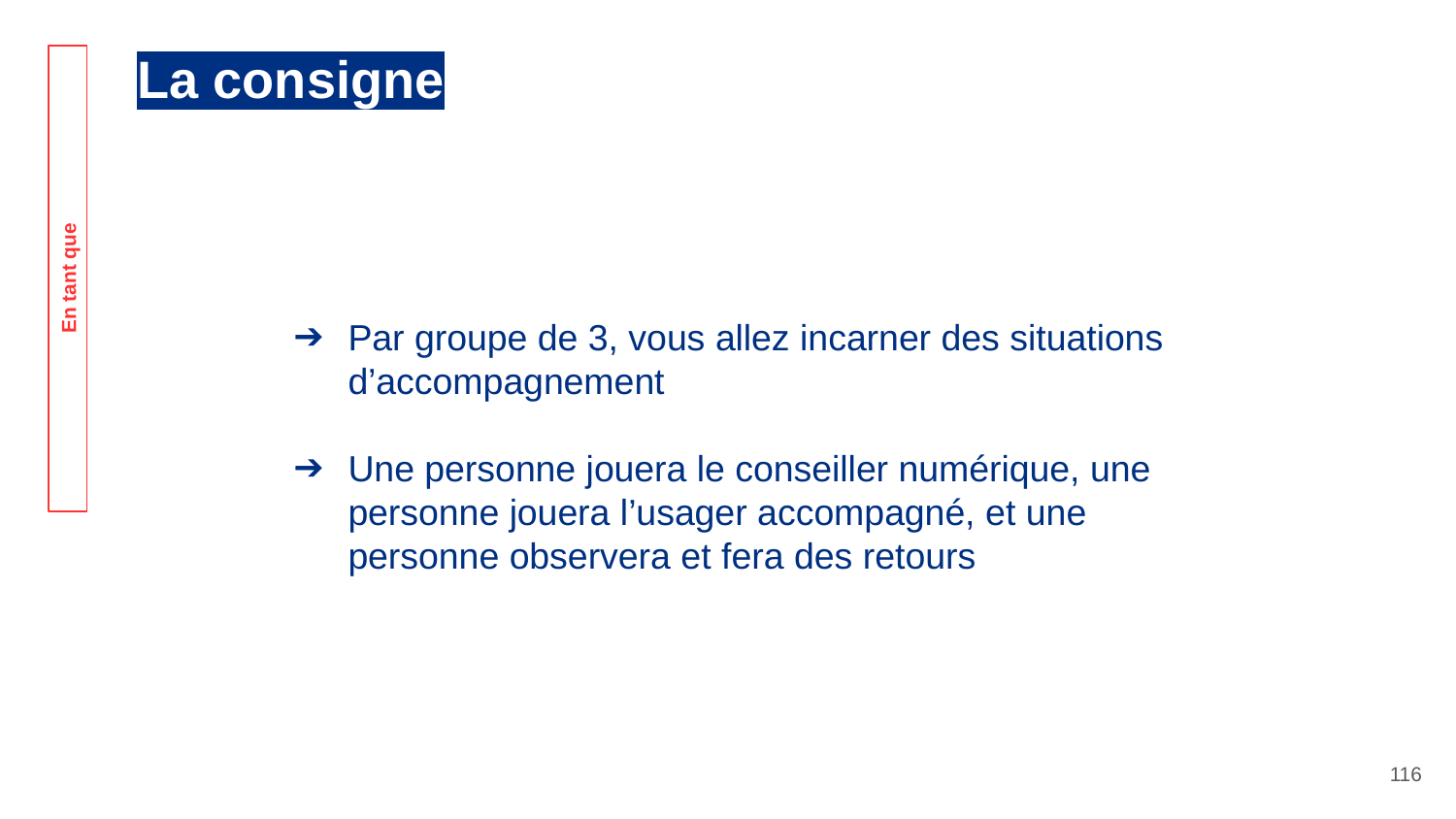

La consigne
Par groupe de 3, vous allez incarner des situations d’accompagnement
Une personne jouera le conseiller numérique, une personne jouera l’usager accompagné, et une personne observera et fera des retours
En tant que
116